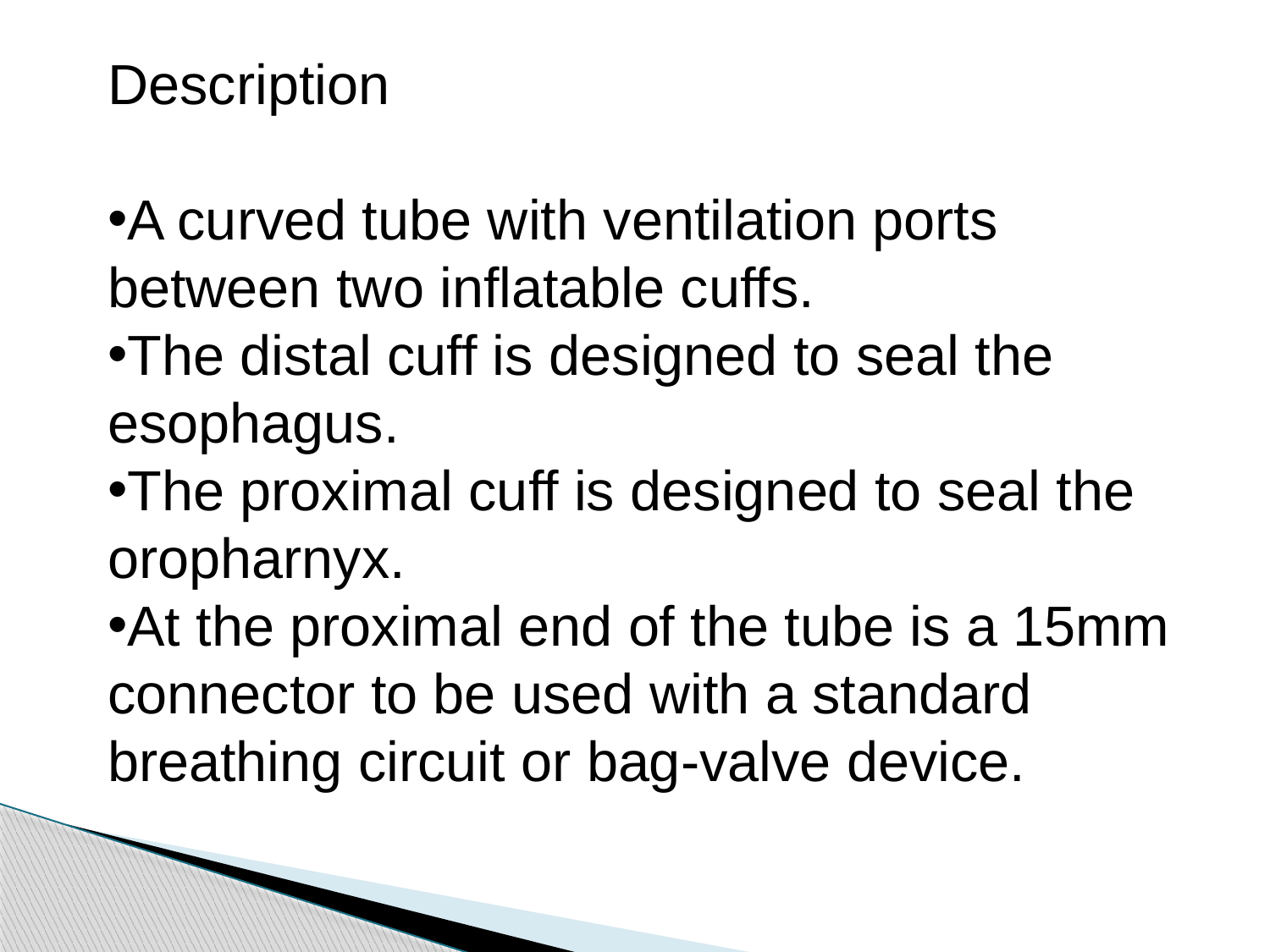

Description

A curved tube with ventilation ports between two inflatable cuffs.
The distal cuff is designed to seal the esophagus.
The proximal cuff is designed to seal the oropharnyx.
At the proximal end of the tube is a 15mm connector to be used with a standard breathing circuit or bag-valve device.